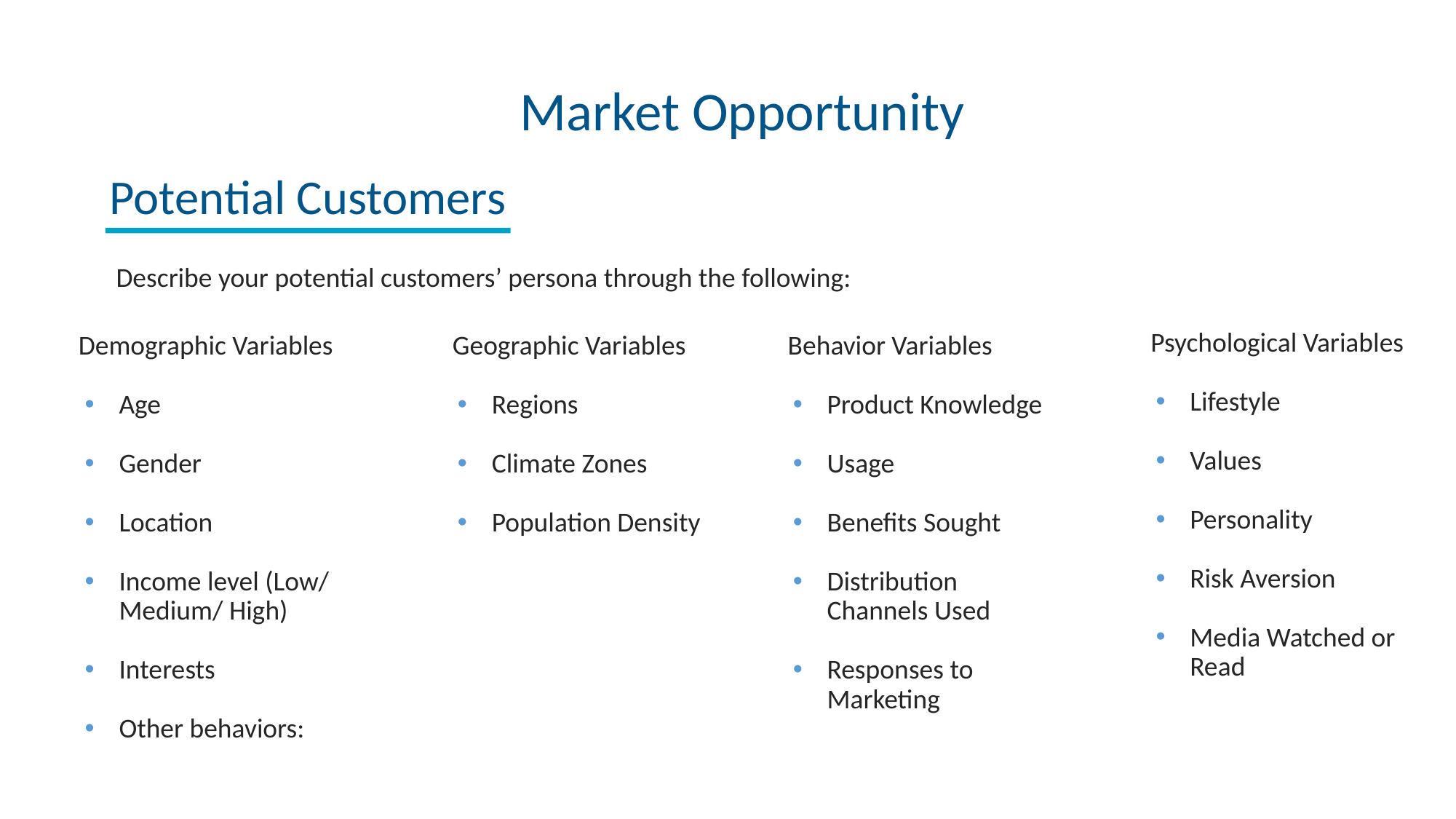

Market Opportunity
Potential Customers

Describe your potential customers’ persona through the following:

Demographic Variables

Age

Gender

Location

Income level (Low/ Medium/ High)

Interests

Other behaviors:

        Geographic Variables

Regions

Climate Zones

Population Density

        Behavior Variables

Product Knowledge

Usage

Benefits Sought

Distribution Channels Used

Responses to Marketing

        Psychological Variables

Lifestyle

Values

Personality

Risk Aversion

Media Watched or Read